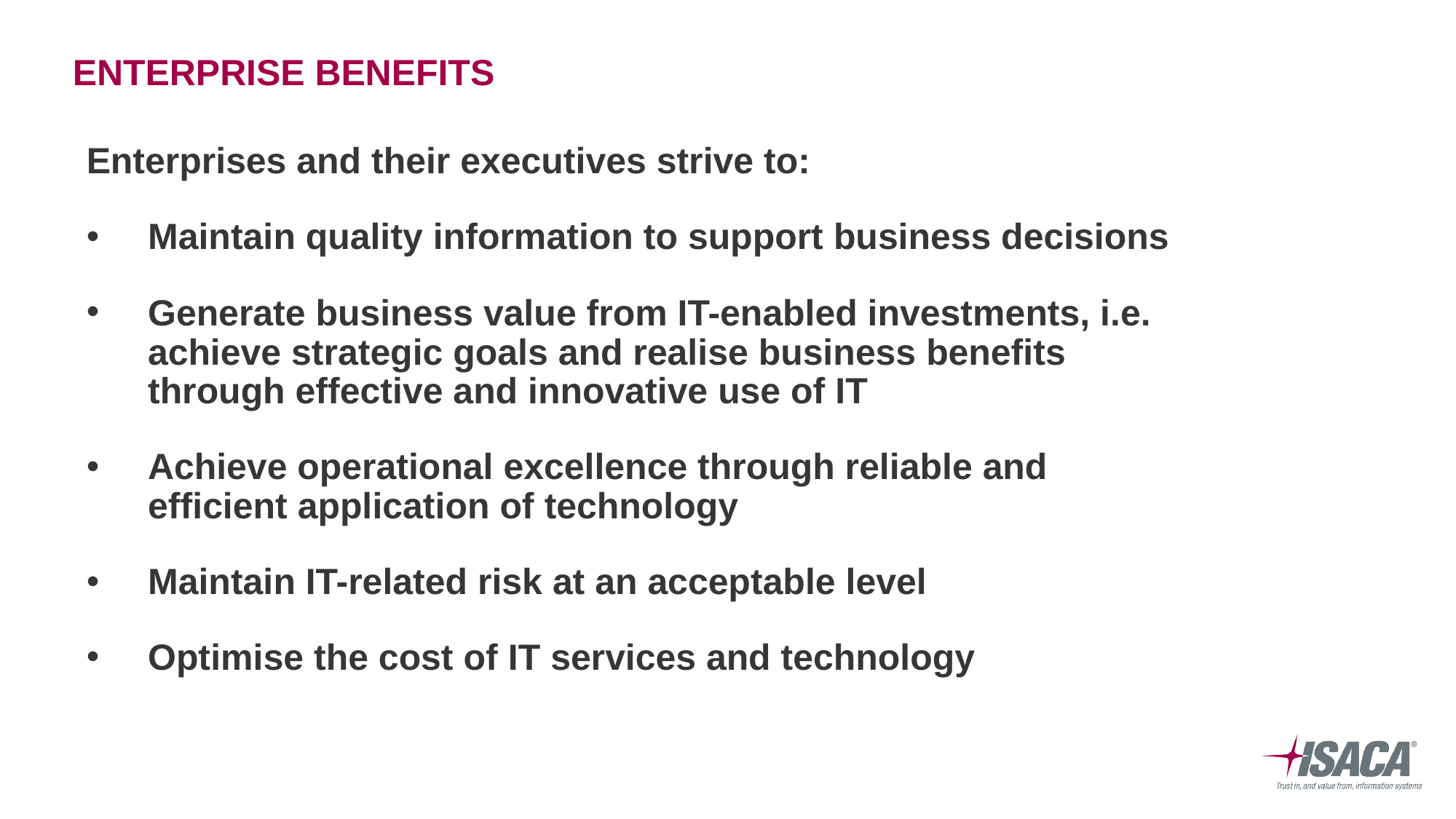

# Enterprise benefits
Enterprises and their executives strive to:
Maintain quality information to support business decisions
Generate business value from IT-enabled investments, i.e. achieve strategic goals and realise business benefits through effective and innovative use of IT
Achieve operational excellence through reliable and efficient application of technology
Maintain IT-related risk at an acceptable level
Optimise the cost of IT services and technology